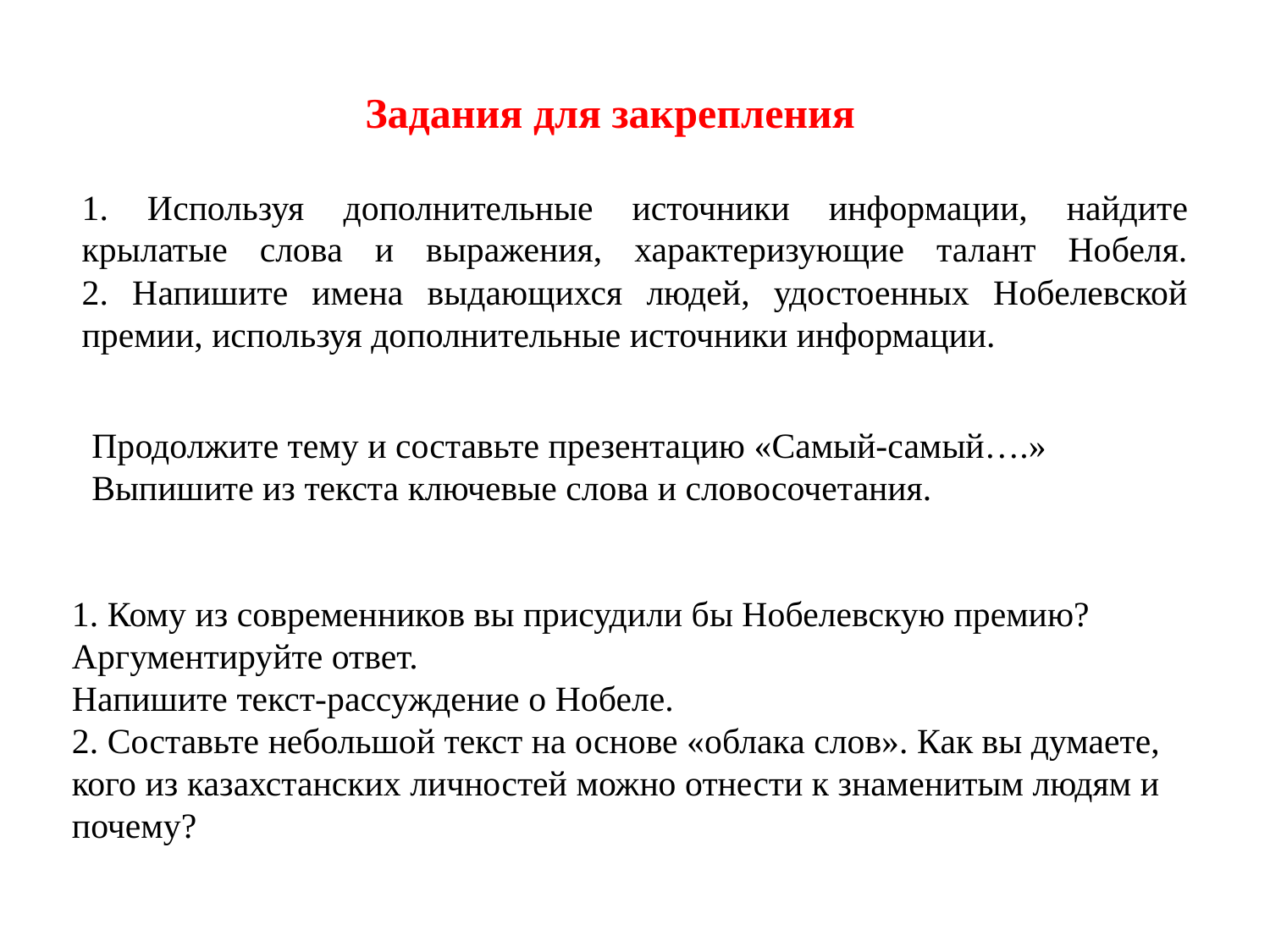

Задания для закрепления
1. Используя дополнительные источники информации, найдите крылатые слова и выражения, характеризующие талант Нобеля.
​2. Напишите имена выдающихся людей, удостоенных Нобелевской премии, используя дополнительные источники информации.
Продолжите тему и составьте презентацию «Самый-самый….»
​Выпишите из текста ключевые слова и словосочетания.
1. Кому из современников вы присудили бы Нобелевскую премию? Аргументируйте ответ.
​Напишите текст-рассуждение о Нобеле.
2. Составьте небольшой текст на основе «облака слов». Как вы думаете, кого из казахстанских личностей можно отнести к знаменитым людям и почему?